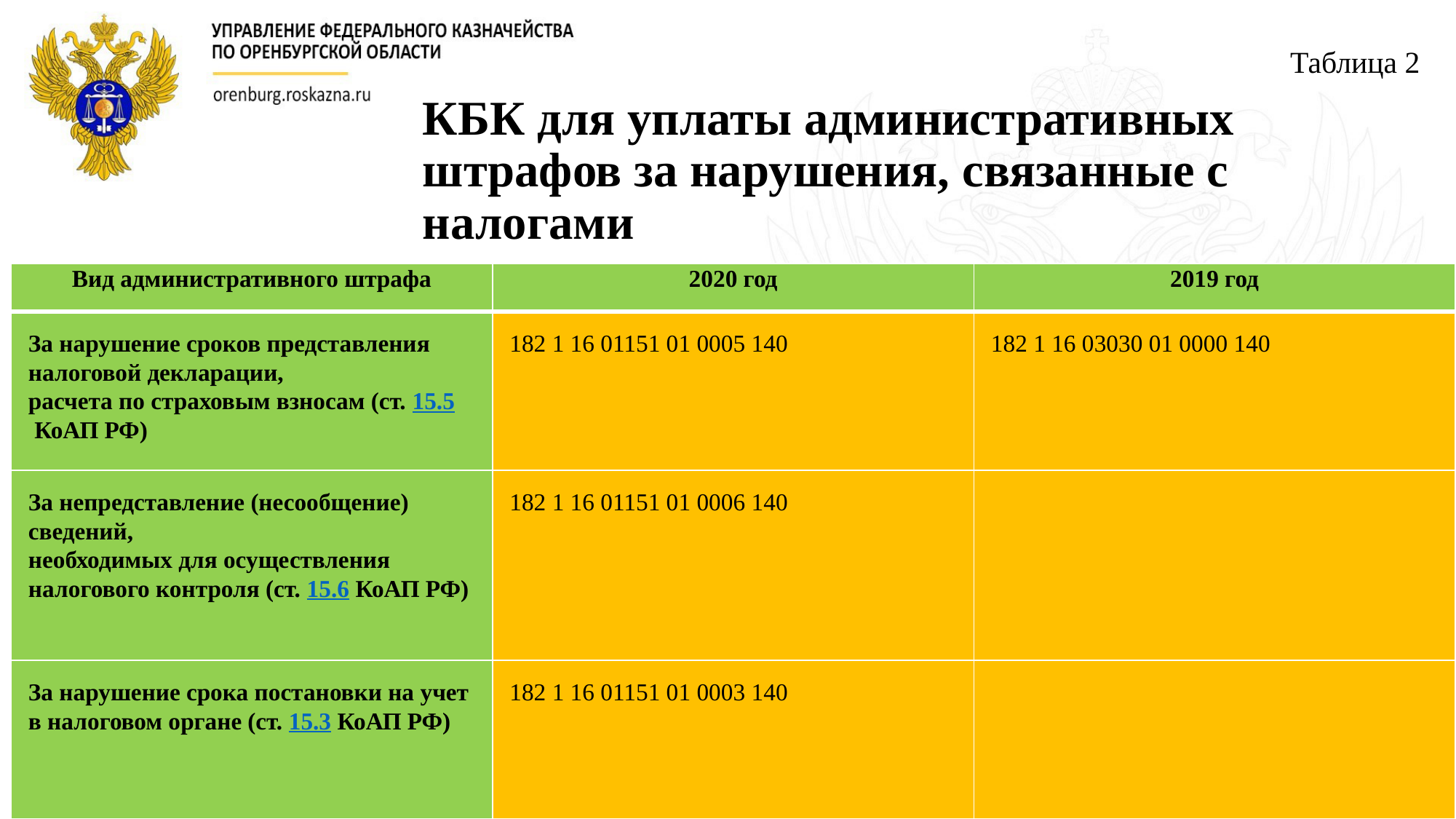

Таблица 2
# КБК для уплаты административных штрафов за нарушения, связанные с налогами
| Вид административного штрафа | 2020 год | 2019 год |
| --- | --- | --- |
| За нарушение сроков представления налоговой декларации, расчета по страховым взносам (ст. 15.5 КоАП РФ) | 182 1 16 01151 01 0005 140 | 182 1 16 03030 01 0000 140 |
| За непредставление (несообщение) сведений, необходимых для осуществления налогового контроля (ст. 15.6 КоАП РФ) | 182 1 16 01151 01 0006 140 |  |
| За нарушение срока постановки на учет в налоговом органе (ст. 15.3 КоАП РФ) | 182 1 16 01151 01 0003 140 |  |
16